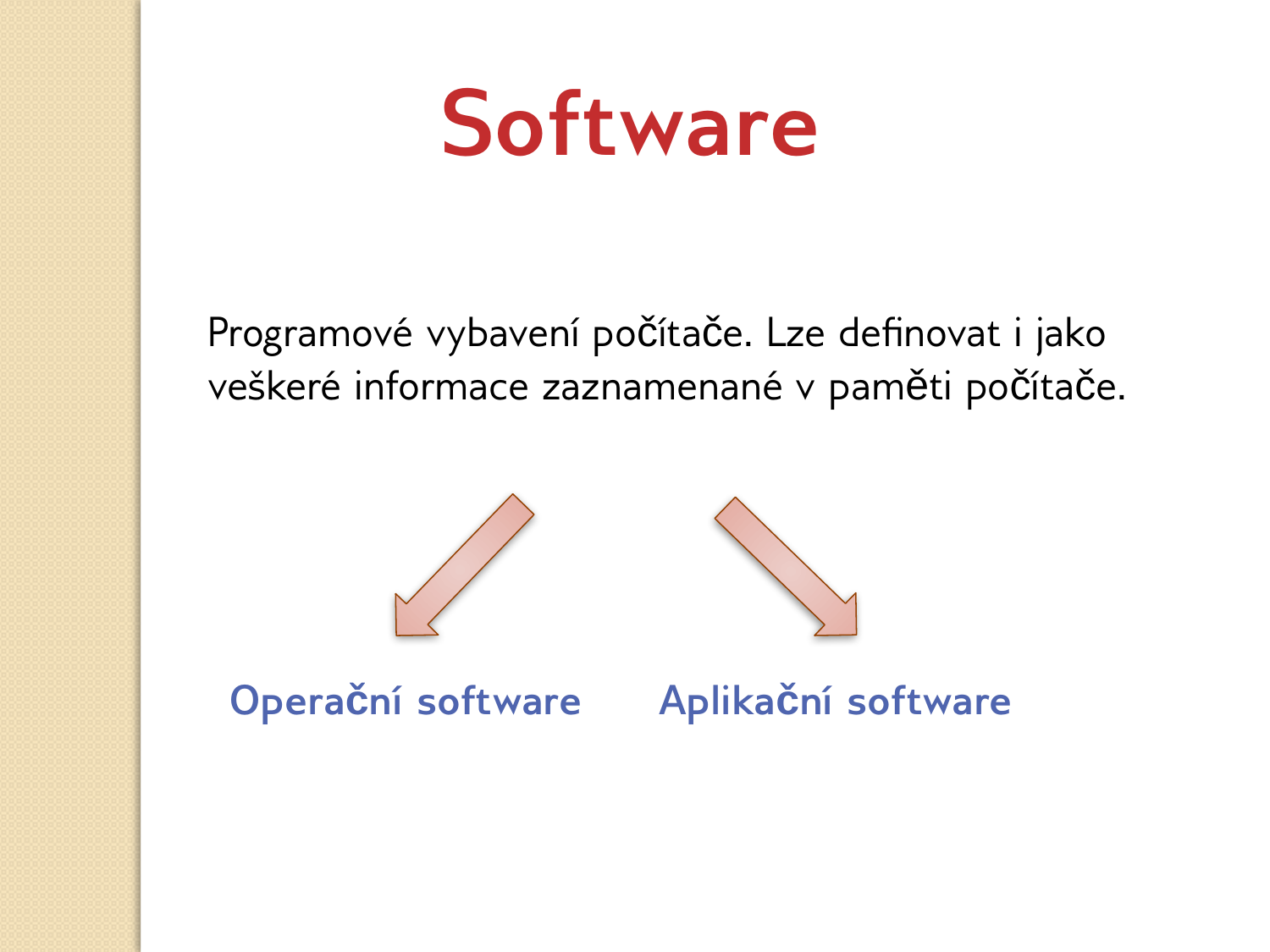

Software
Programové vybavení počítače. Lze definovat i jako veškeré informace zaznamenané v paměti počítače.

Operační software
Aplikační software